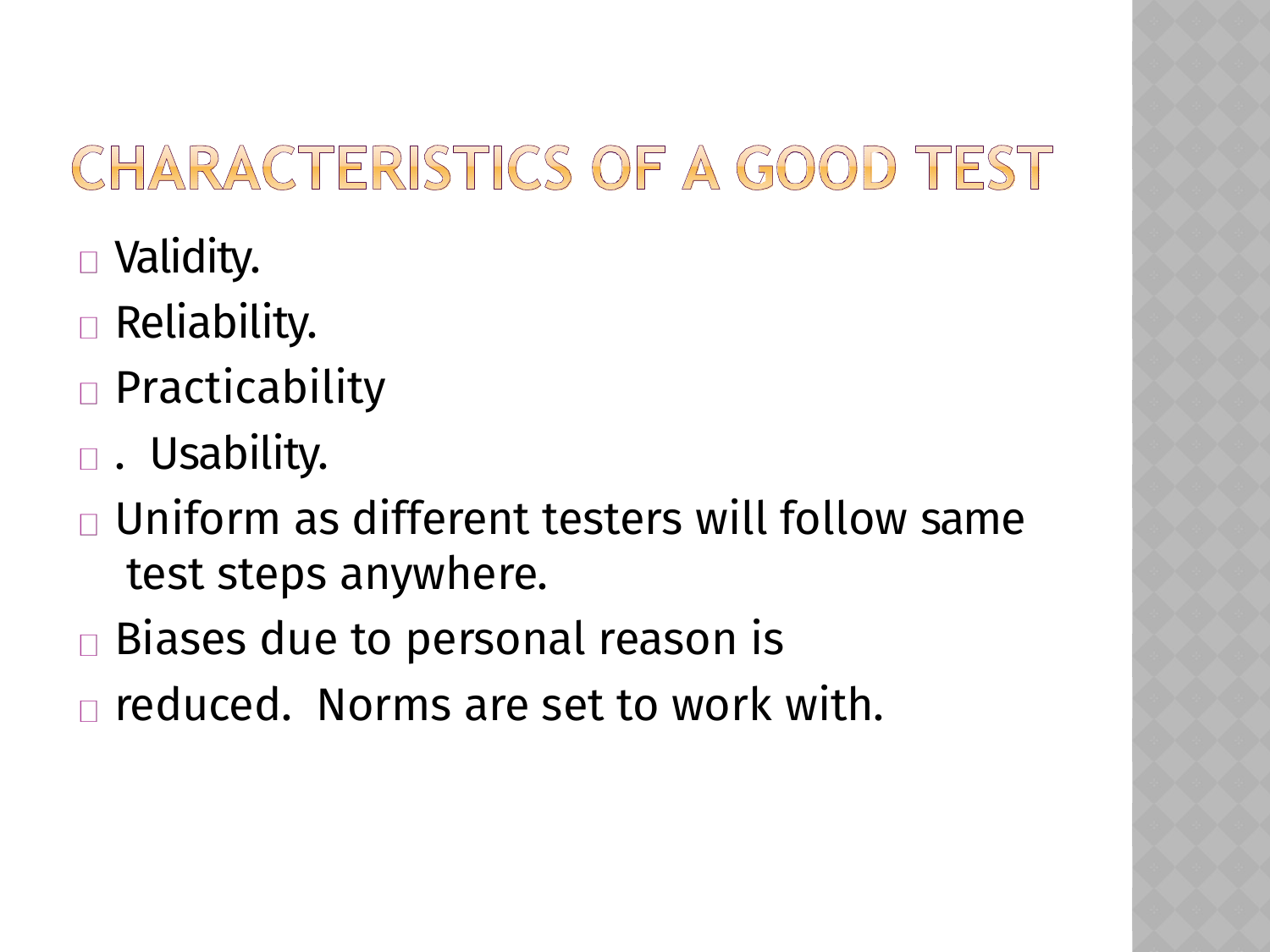

Validity.  Reliability.  Practicability.  Usability.
Uniform as different testers will follow same  test steps anywhere.
Biases due to personal reason is reduced.  Norms are set to work with.